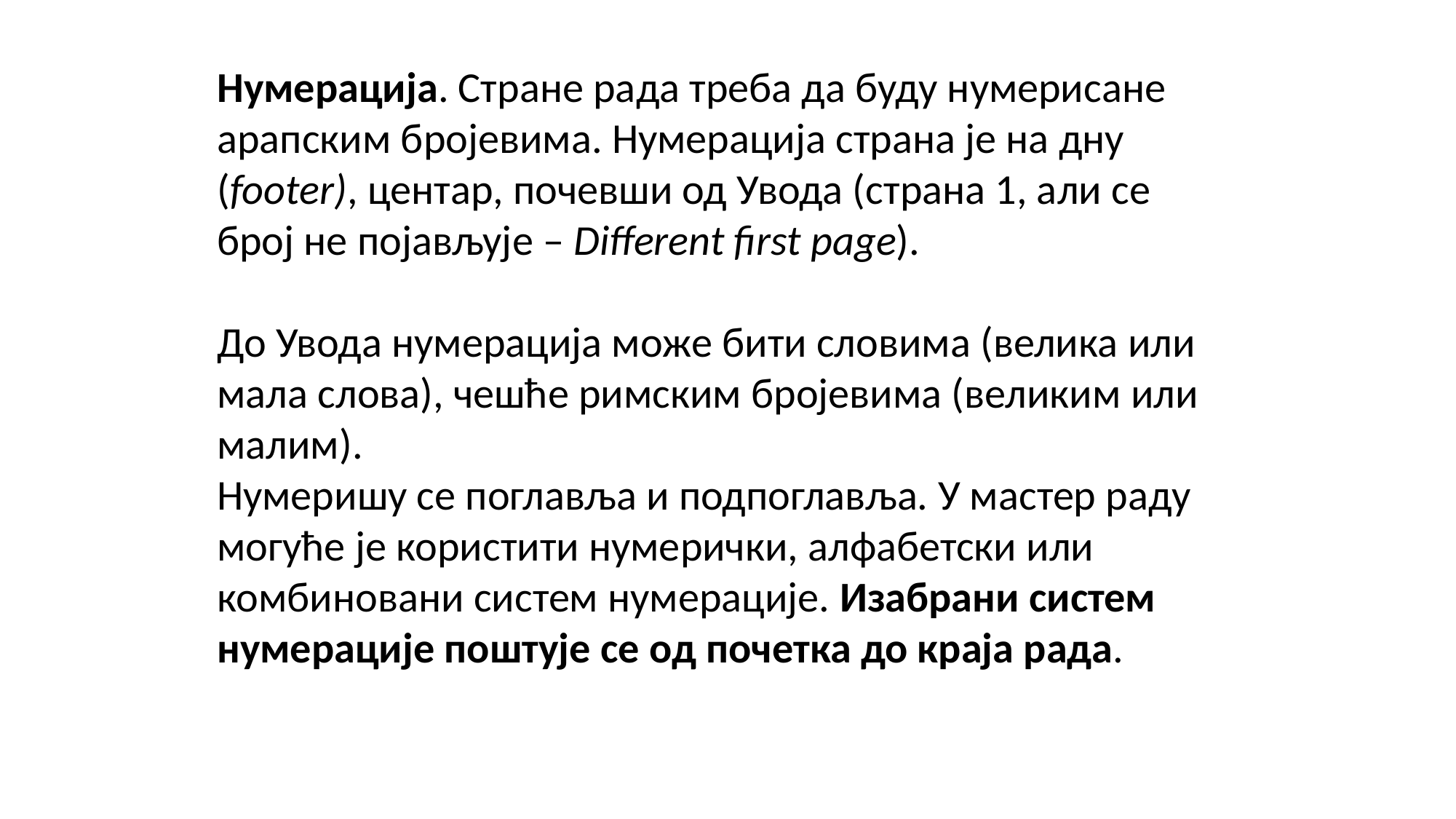

Нумерација. Стране рада треба да буду нумерисане арапским бројевима. Нумерација страна је на дну (footer), центар, почевши од Увода (страна 1, али се број не појављује – Different first page).

До Увода нумерација може бити словима (велика или мала слова), чешће римским бројевима (великим или малим).
Нумеришу се поглавља и подпоглавља. У мастер раду могуће је користити нумерички, алфабетски или комбиновани систем нумерације. Изабрани систем нумерације поштује се од почетка до краја рада.